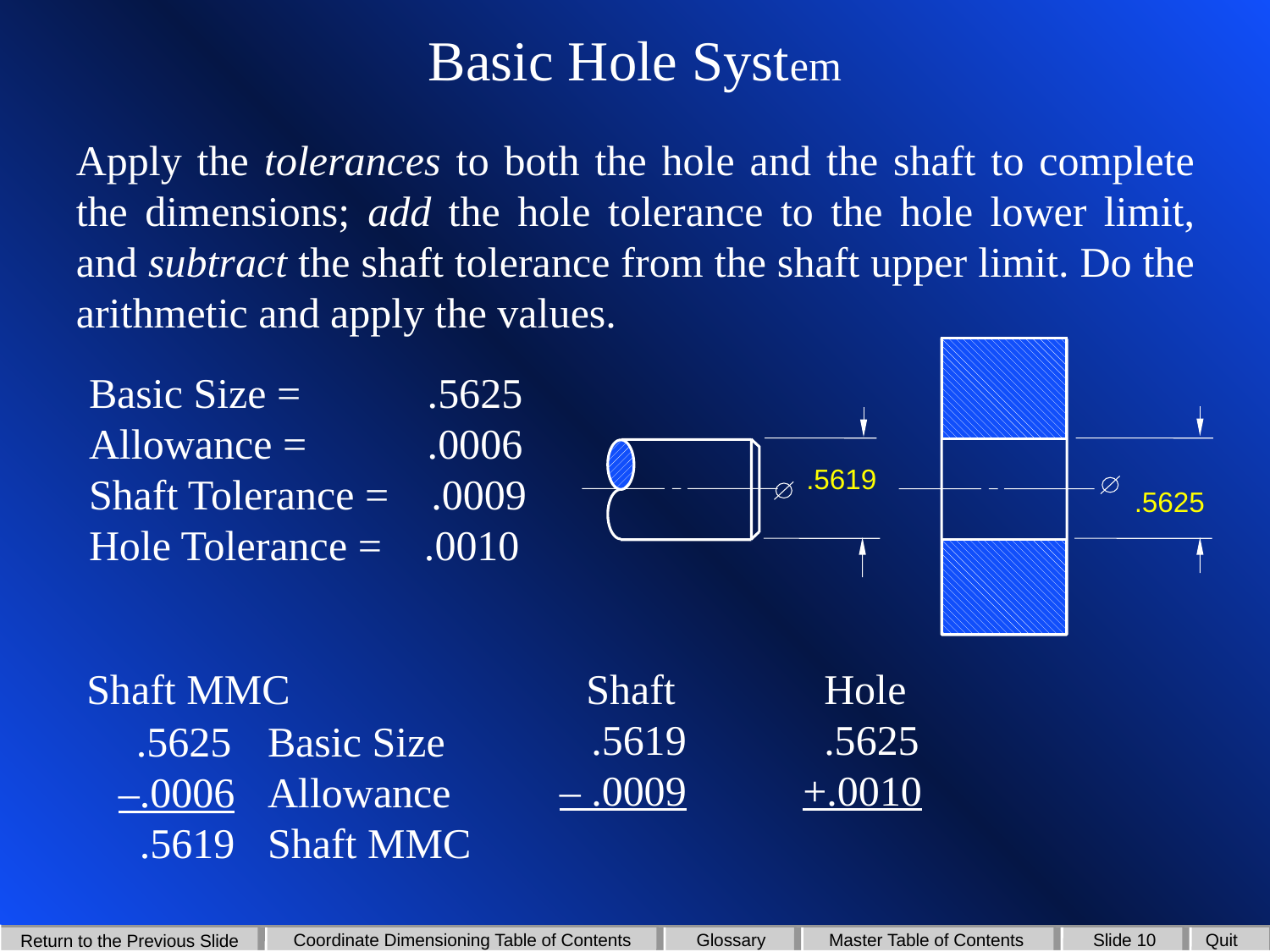

# Basic Hole System
Apply the tolerances to both the hole and the shaft to complete the dimensions; add the hole tolerance to the hole lower limit, and subtract the shaft tolerance from the shaft upper limit. Do the arithmetic and apply the values.

Basic Size =	        .5625
Allowance =	        .0006
Shaft Tolerance =    .0009
Hole Tolerance =    .0010

.5625
.5619

Shaft MMC
   Shaft  	 Hole
   .5619	 .5625
– .0009           +.0010

  .5625
–.0006
  .5619
Basic Size
Allowance
Shaft MMC